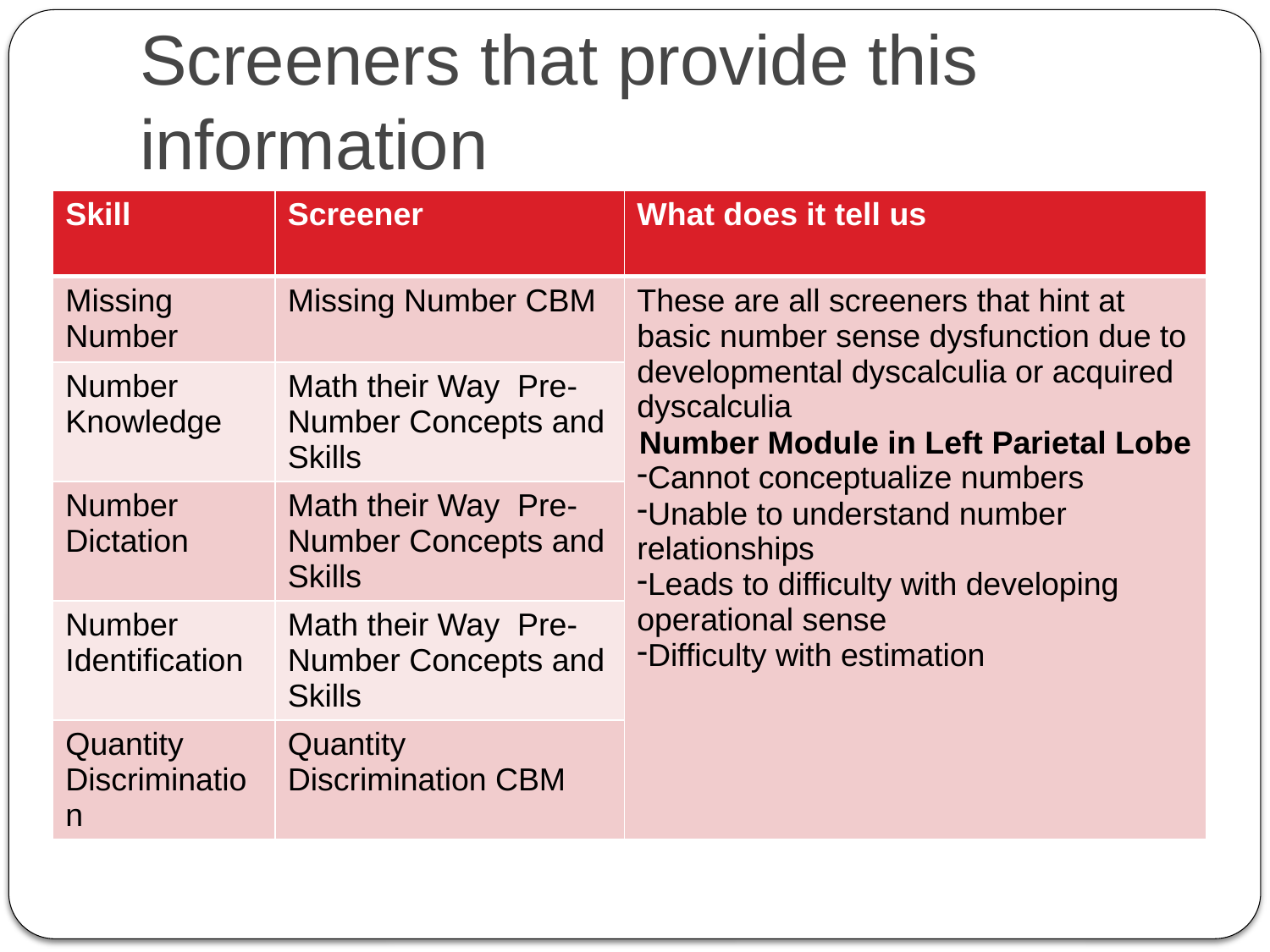

# Screeners that provide this information
| Skill | Screener | What does it tell us |
| --- | --- | --- |
| Missing Number | Missing Number CBM | These are all screeners that hint at basic number sense dysfunction due to developmental dyscalculia or acquired dyscalculia Number Module in Left Parietal Lobe Cannot conceptualize numbers Unable to understand number relationships Leads to difficulty with developing operational sense Difficulty with estimation |
| Number Knowledge | Math their Way Pre-Number Concepts and Skills |  |
| Number Dictation | Math their Way Pre-Number Concepts and Skills |  |
| Number Identification | Math their Way Pre-Number Concepts and Skills |  |
| Quantity Discrimination | Quantity Discrimination CBM |  |